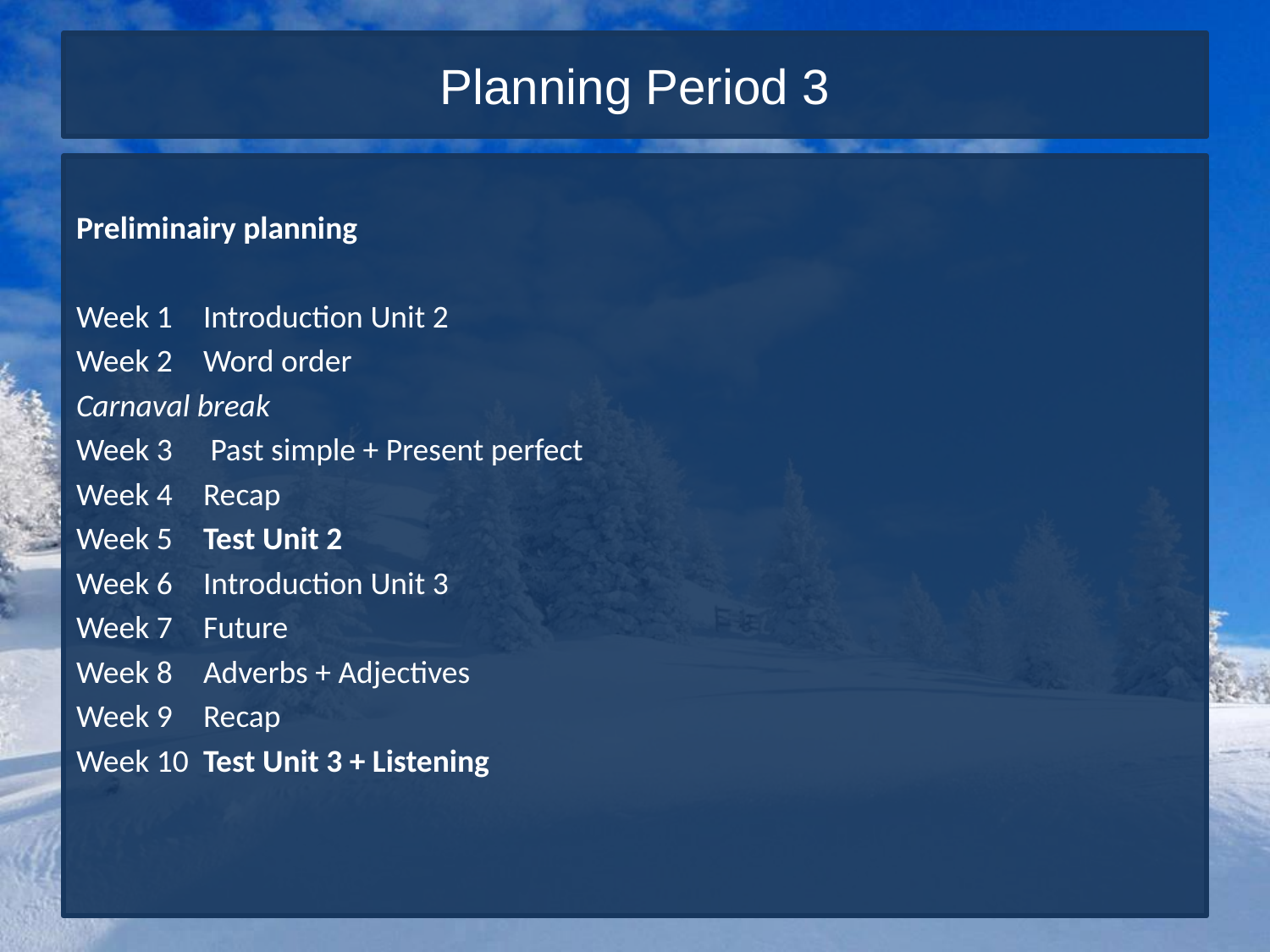

# Planning Period 3

Preliminairy planning

Week 1	Introduction Unit 2
Week 2	Word order
Carnaval break
Week 3	 Past simple + Present perfect
Week 4	Recap
Week 5	Test Unit 2
Week 6	Introduction Unit 3
Week 7	Future
Week 8	Adverbs + Adjectives
Week 9	Recap
Week 10	Test Unit 3 + Listening